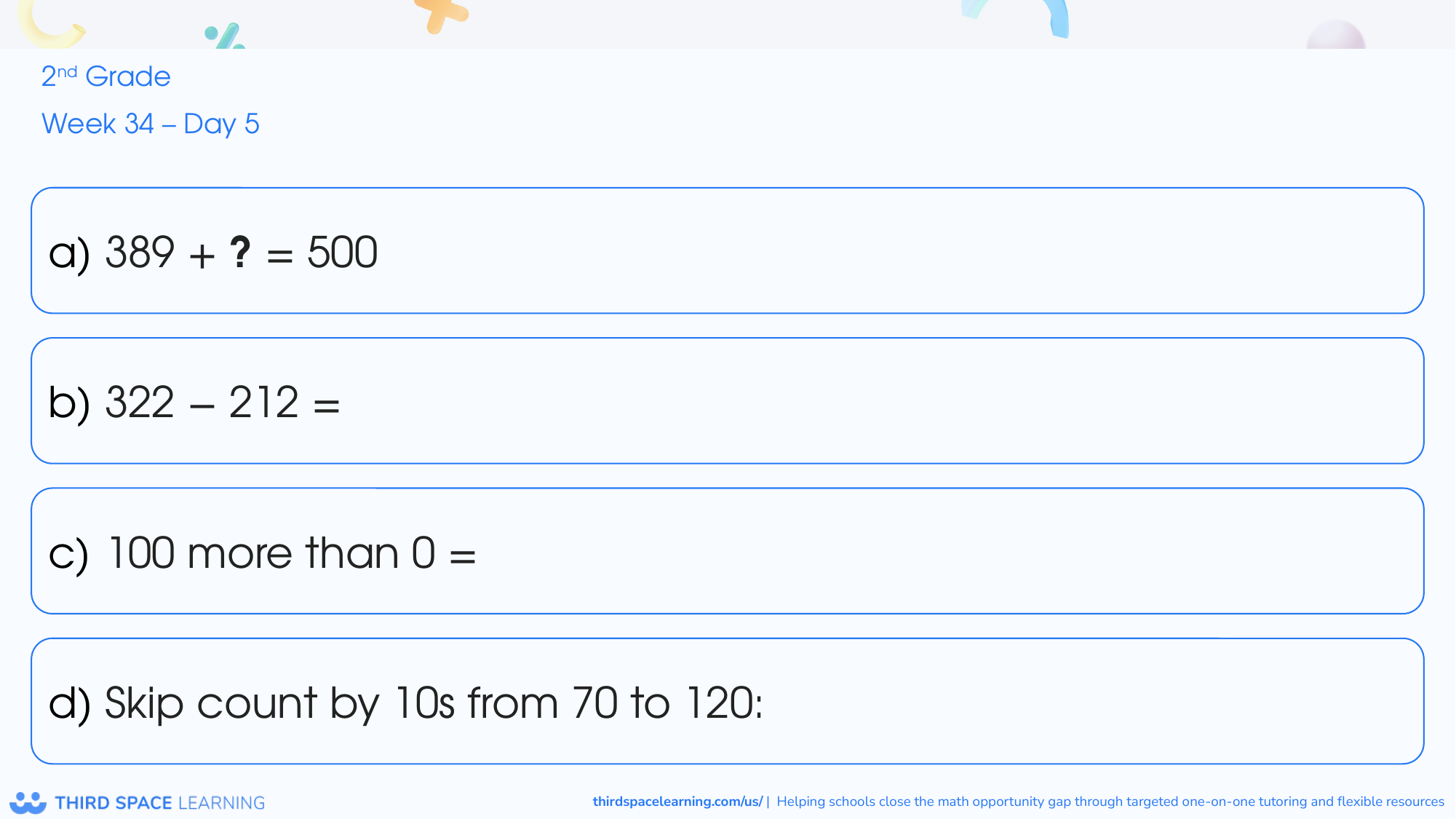

2nd Grade
Week 34 – Day 5
389 + ? = 500
322 − 212 =
100 more than 0 =
Skip count by 10s from 70 to 120: